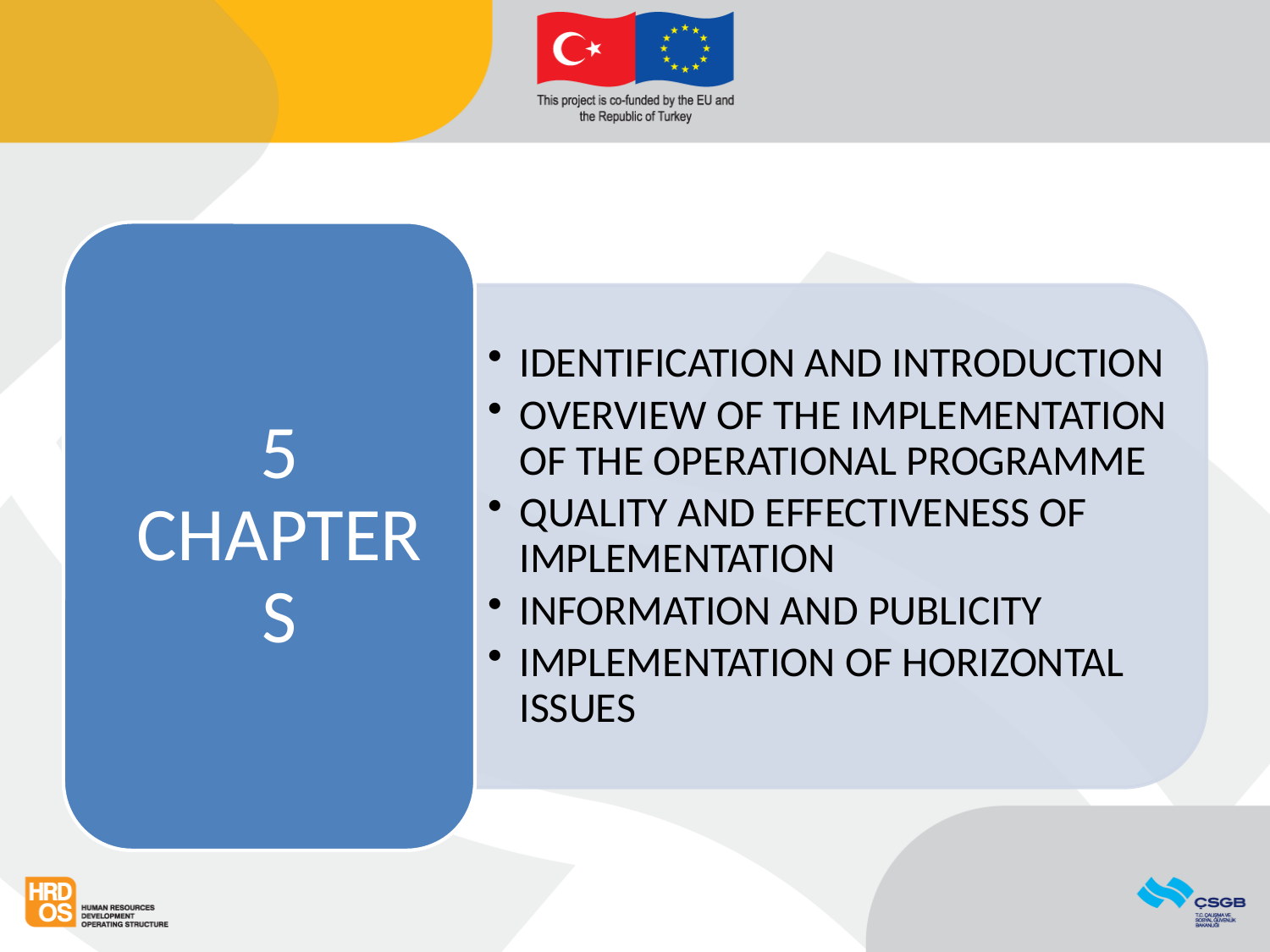

IDENTIFICATION AND INTRODUCTION
OVERVIEW OF THE IMPLEMENTATION OF THE OPERATIONAL PROGRAMME
QUALITY AND EFFECTIVENESS OF IMPLEMENTATION
INFORMATION AND PUBLICITY
IMPLEMENTATION OF HORIZONTAL ISSUES
5 CHAPTERS